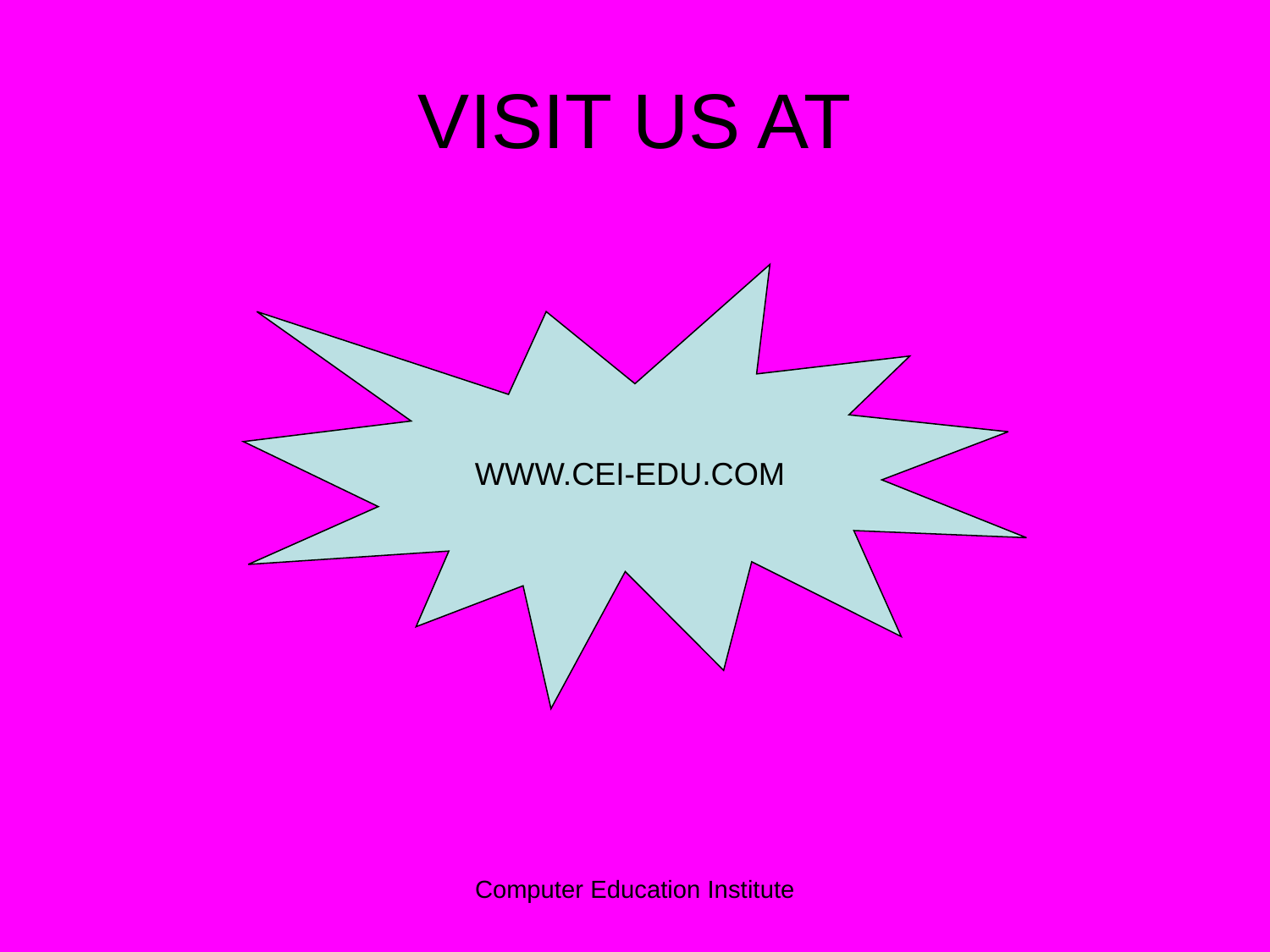

# VISIT US AT
WWW.CEI-EDU.COM
Computer Education Institute